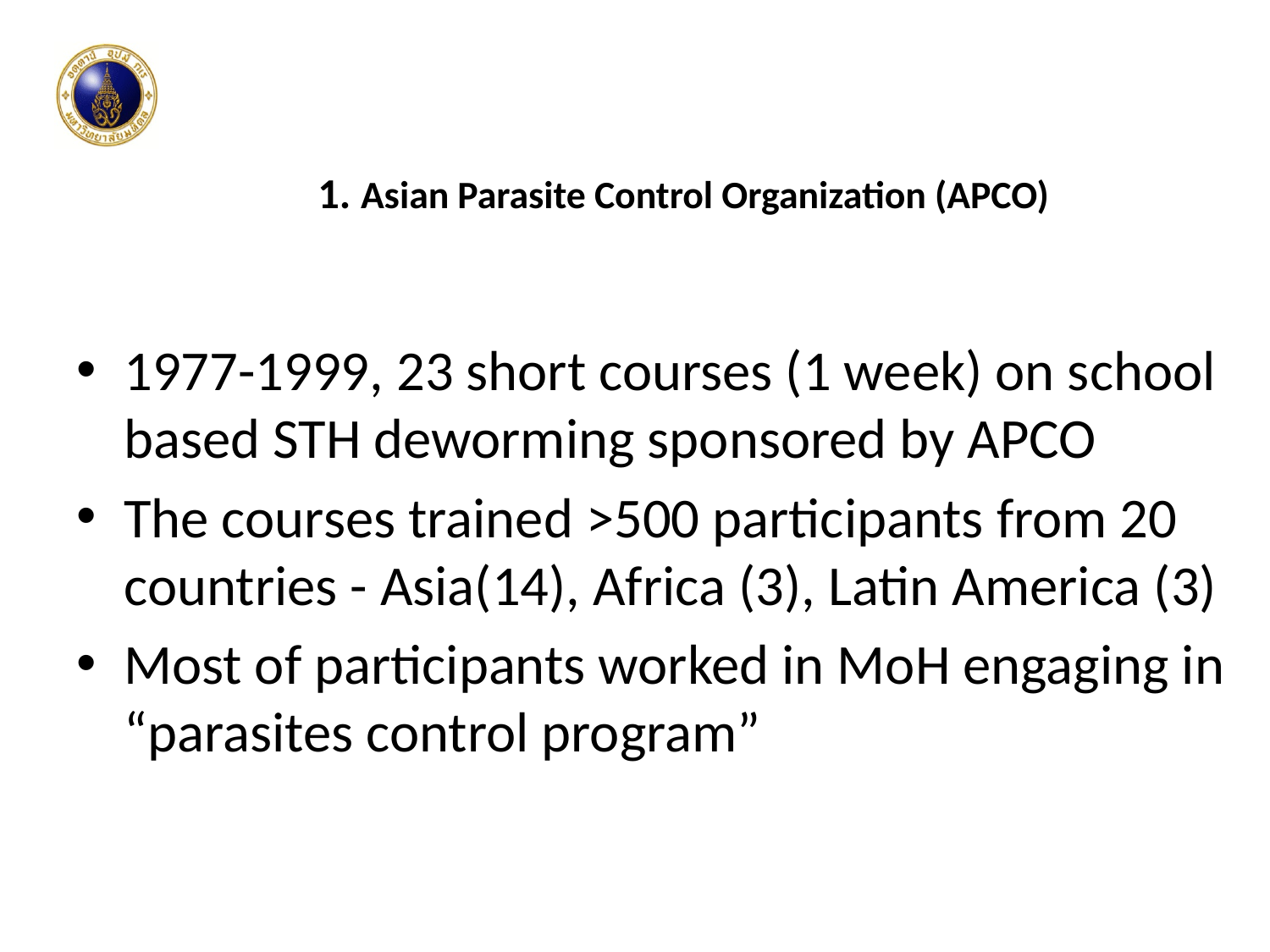

# 1. Asian Parasite Control Organization (APCO)
1977-1999, 23 short courses (1 week) on school based STH deworming sponsored by APCO
The courses trained >500 participants from 20 countries - Asia(14), Africa (3), Latin America (3)
Most of participants worked in MoH engaging in “parasites control program”